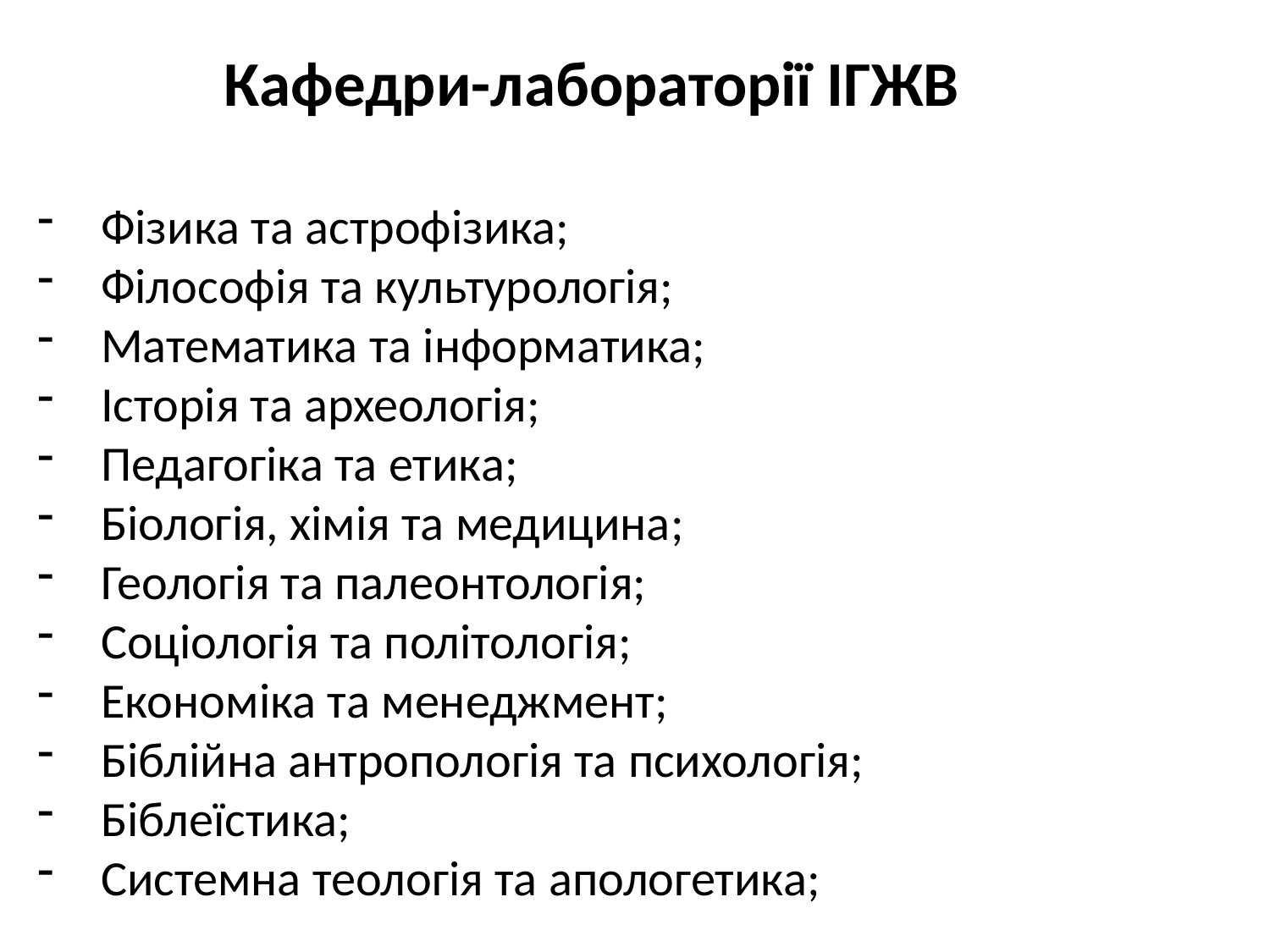

Кафедри-лабораторії ІГЖВ

Фізика та астрофізика;
Філософія та культурологія;
Математика та інформатика;
Історія та археологія;
Педагогіка та етика;
Біологія, хімія та медицина;
Геологія та палеонтологія;
Соціологія та політологія;
Економіка та менеджмент;
Біблійна антропологія та психологія;
Біблеїстика;
Системна теологія та апологетика;